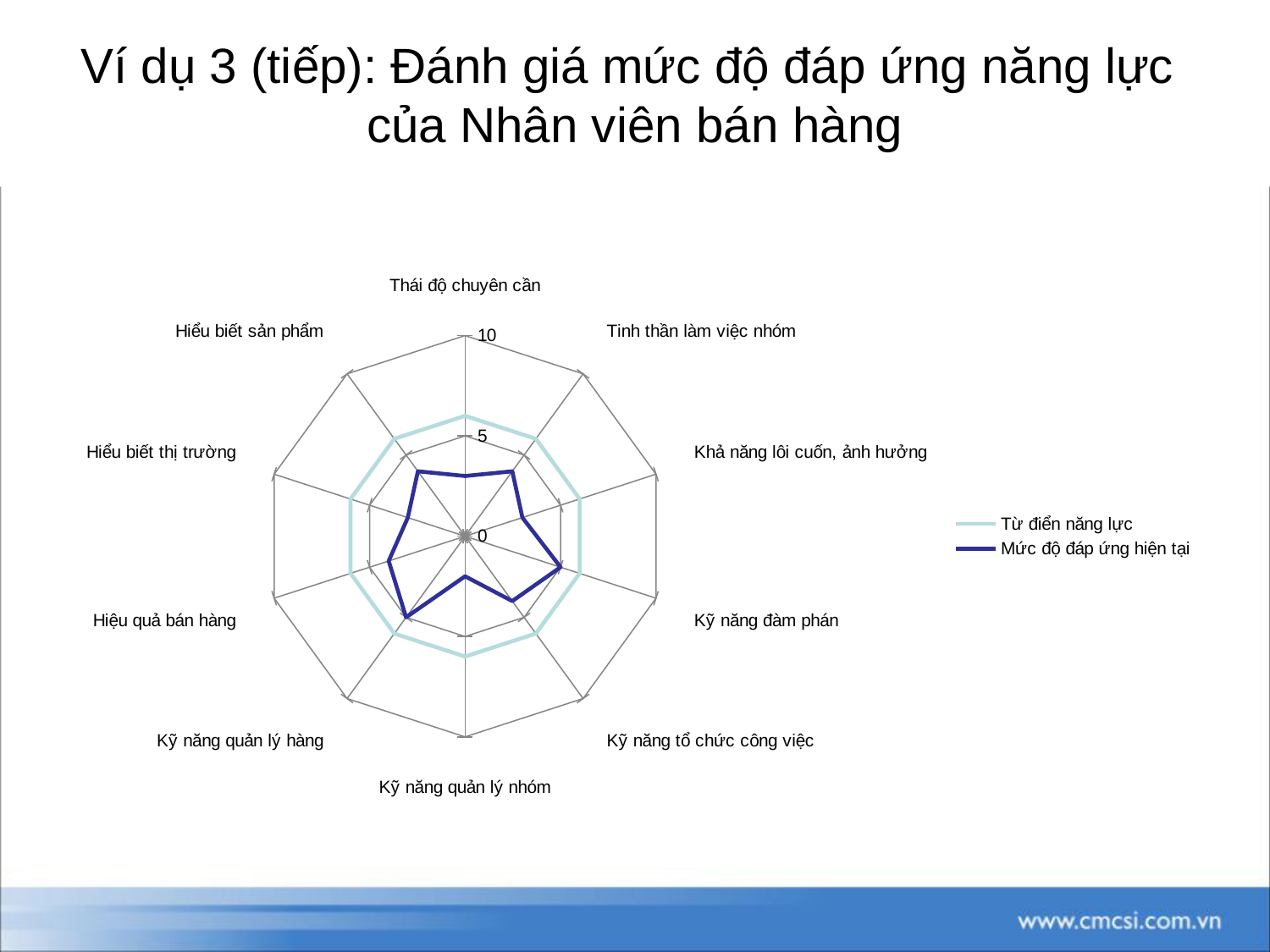

Ví dụ 3 (tiếp): Đánh giá mức độ đáp ứng năng lực
của Nhân viên bán hàng

### Chart

| Category | Từ điển năng lực | Mức độ đáp ứng hiện tại |
|---|---|---|
| Thái độ chuyên cần | 6.0 | 3.0 |
| Tinh thần làm việc nhóm | 6.0 | 4.0 |
| Khả năng lôi cuốn, ảnh hưởng | 6.0 | 3.0 |
| Kỹ năng đàm phán | 6.0 | 5.0 |
| Kỹ năng tổ chức công việc | 6.0 | 4.0 |
| Kỹ năng quản lý nhóm | 6.0 | 2.0 |
| Kỹ năng quản lý hàng | 6.0 | 5.0 |
| Hiệu quả bán hàng | 6.0 | 4.0 |
| Hiểu biết thị trường | 6.0 | 3.0 |
| Hiểu biết sản phẩm | 6.0 | 4.0 |